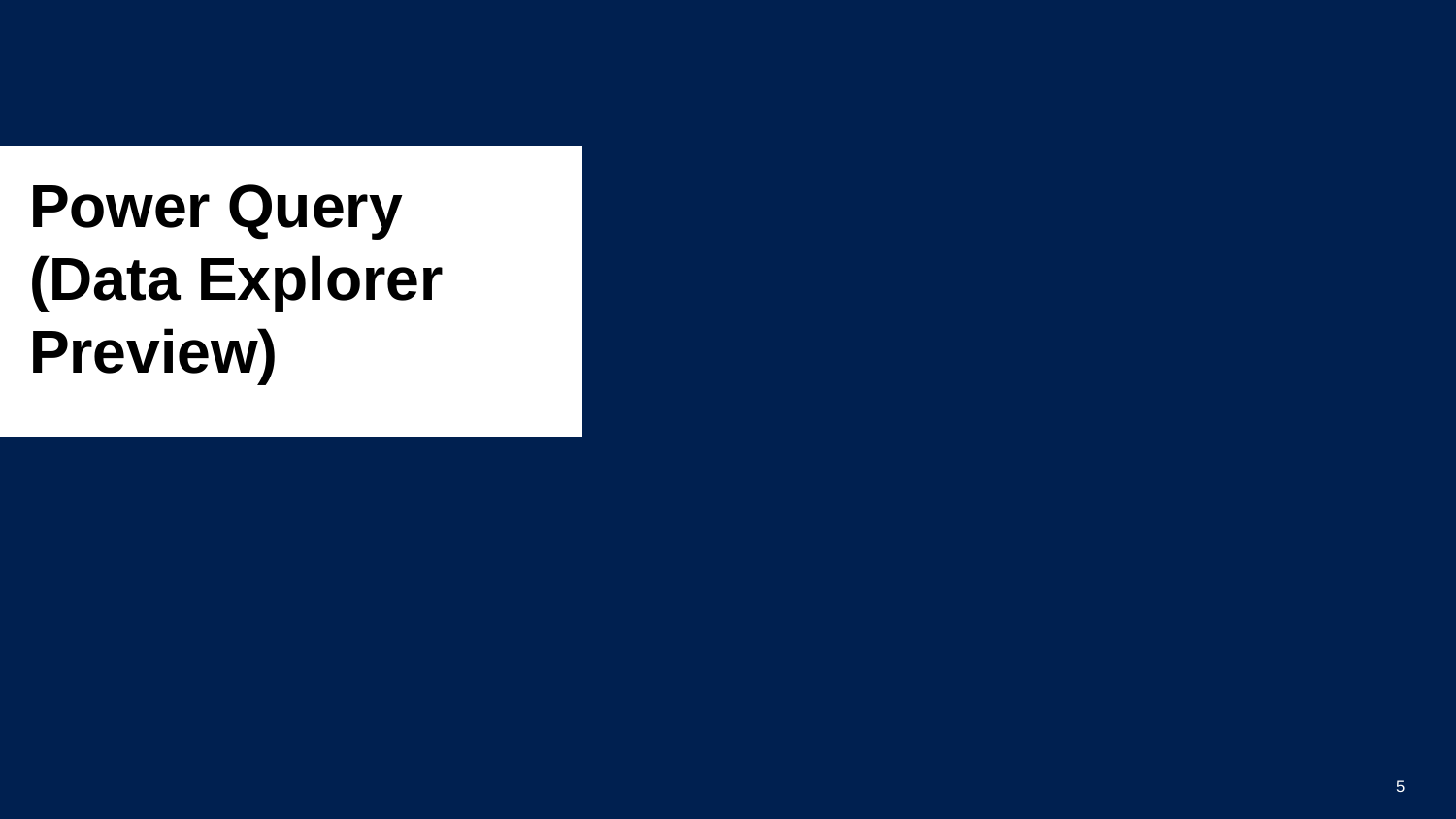

# Power Query (Data Explorer Preview)
5